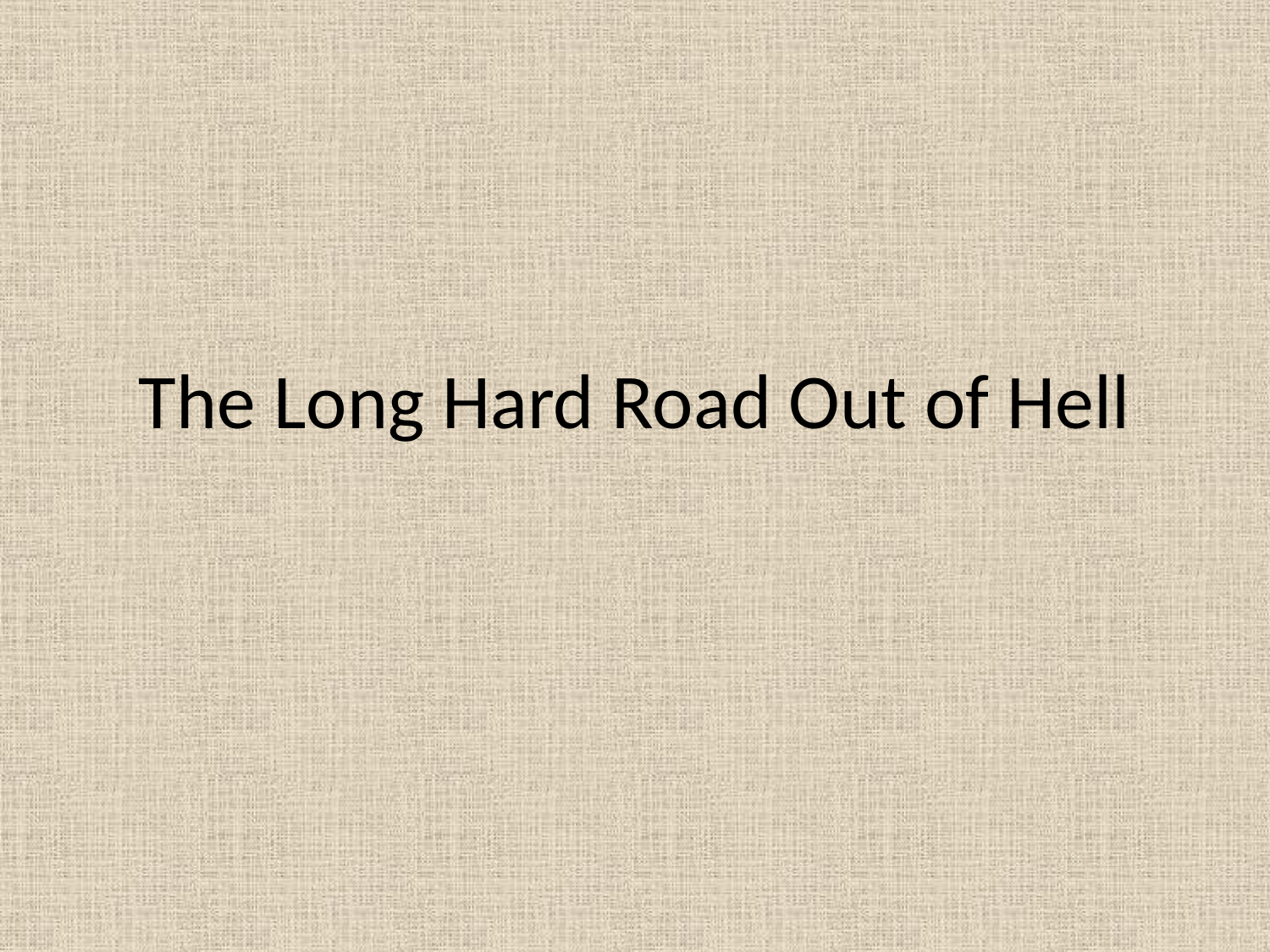

# The Long Hard Road Out of Hell